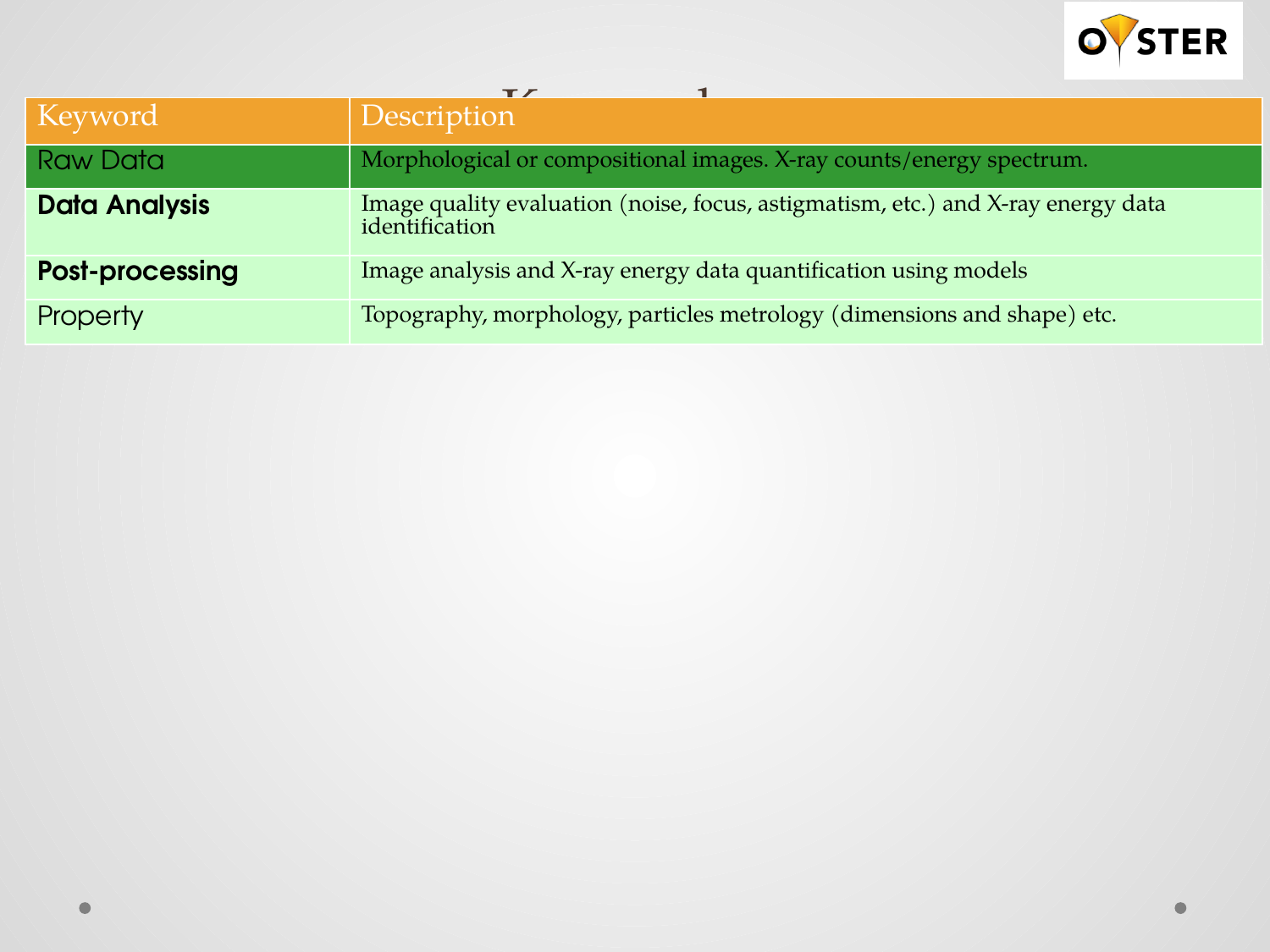

# Keywords
| Keyword | Description |
| --- | --- |
| Raw Data | Morphological or compositional images. X-ray counts/energy spectrum. |
| Data Analysis | Image quality evaluation (noise, focus, astigmatism, etc.) and X-ray energy data identification |
| Post-processing | Image analysis and X-ray energy data quantification using models |
| Property | Topography, morphology, particles metrology (dimensions and shape) etc. |